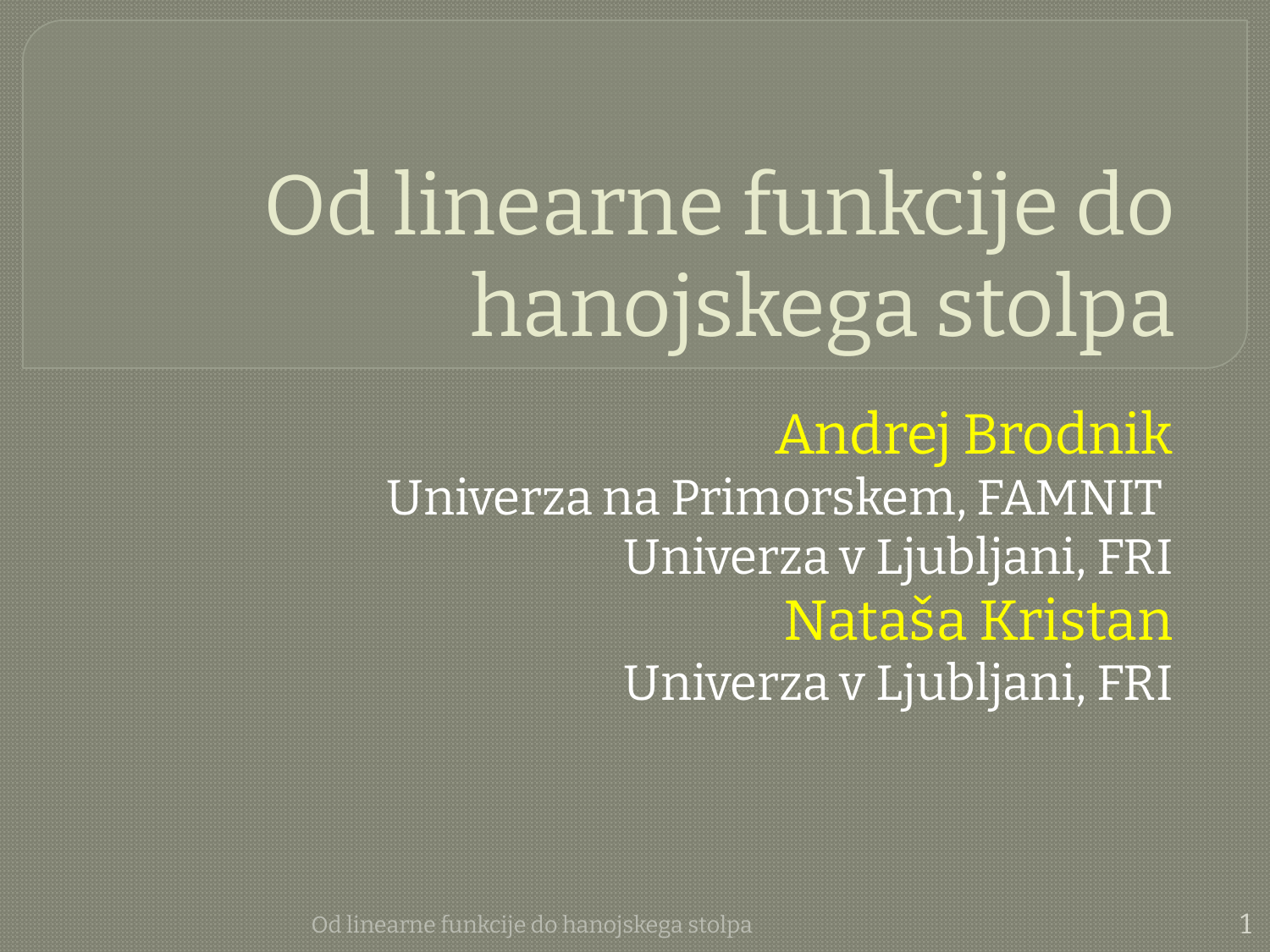

# Od linearne funkcije do hanojskega stolpa
Andrej Brodnik
Univerza na Primorskem, FAMNIT
Univerza v Ljubljani, FRI
Nataša Kristan
Univerza v Ljubljani, FRI
Od linearne funkcije do hanojskega stolpa
1